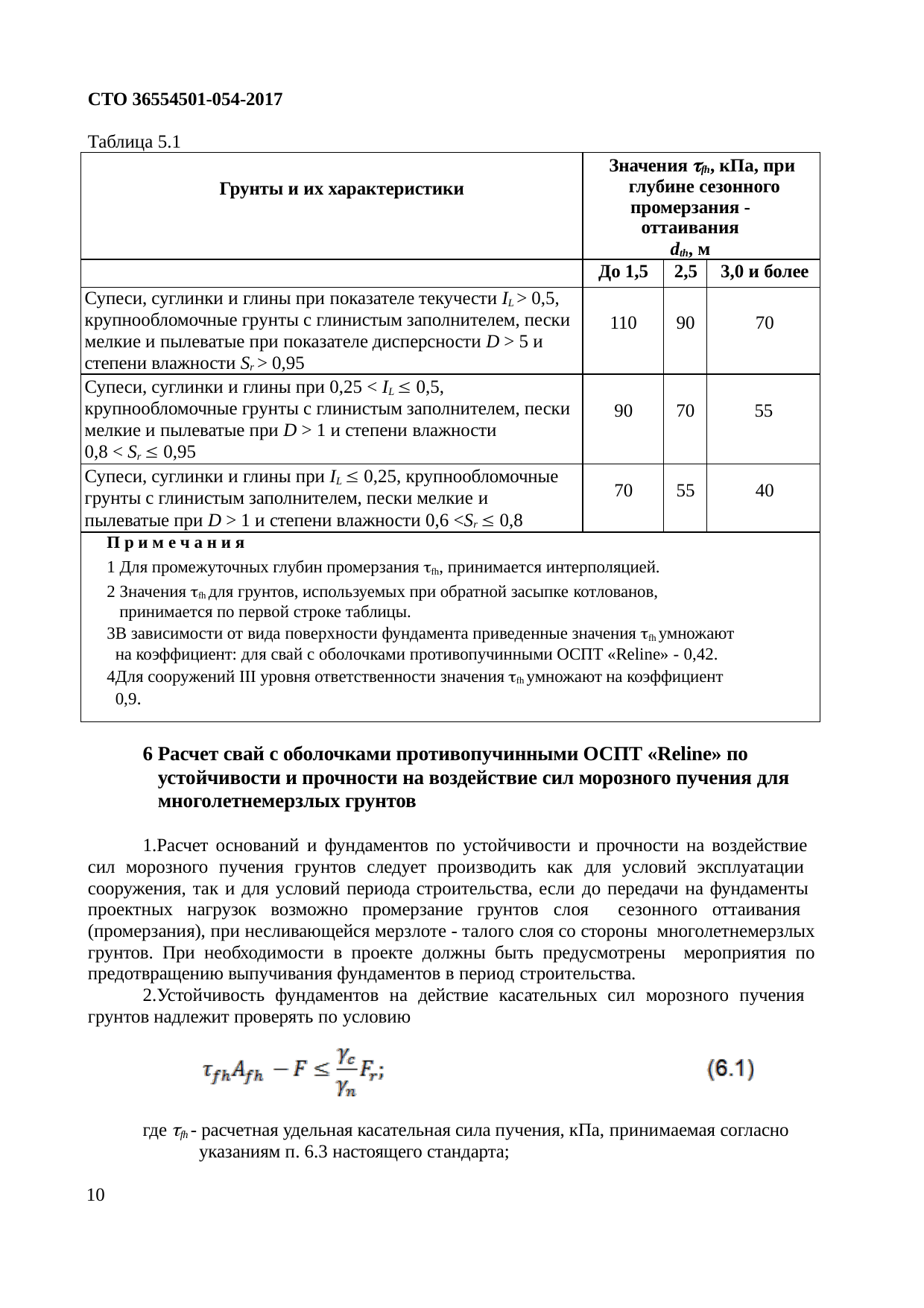

СТО 36554501-054-2017

Таблица 5.1
| Грунты и их характеристики | Значения τfh, кПа, при глубине сезонного промерзания - оттаивания dth, м |  |  |
| --- | --- | --- | --- |
|  | До 1,5 | 2,5 | 3,0 и более |
| Супеси, суглинки и глины при показателе текучести IL > 0,5, крупнообломочные грунты с глинистым заполнителем, пески мелкие и пылеватые при показателе дисперсности D > 5 и степени влажности Sr > 0,95 | 110 | 90 | 70 |
| Супеси, суглинки и глины при 0,25 < IL ≤ 0,5, крупнообломочные грунты с глинистым заполнителем, пески мелкие и пылеватые при D > 1 и степени влажности 0,8 < Sr ≤ 0,95 | 90 | 70 | 55 |
| Супеси, суглинки и глины при IL ≤ 0,25, крупнообломочные грунты с глинистым заполнителем, пески мелкие и пылеватые при D > 1 и степени влажности 0,6 <Sr ≤ 0,8 | 70 | 55 | 40 |
| П р и м е ч а н и я 1 Для промежуточных глубин промерзания τfh, принимается интерполяцией. 2 Значения τfh для грунтов, используемых при обратной засыпке котлованов, принимается по первой строке таблицы. В зависимости от вида поверхности фундамента приведенные значения τfh умножают на коэффициент: для свай с оболочками противопучинными ОСПТ «Reline» - 0,42. Для сооружений III уровня ответственности значения τfh умножают на коэффициент 0,9. |  |  |  |
Расчет свай с оболочками противопучинными ОСПТ «Reline» по
устойчивости и прочности на воздействие сил морозного пучения для  многолетнемерзлых грунтов

Расчет оснований и фундаментов по устойчивости и прочности на воздействие  сил морозного пучения грунтов следует производить как для условий эксплуатации  сооружения, так и для условий периода строительства, если до передачи на фундаменты  проектных нагрузок возможно промерзание грунтов слоя  сезонного оттаивания  (промерзания), при несливающейся мерзлоте - талого слоя со стороны  многолетнемерзлых грунтов. При необходимости в проекте должны быть предусмотрены  мероприятия по предотвращению выпучивания фундаментов в период строительства.
Устойчивость фундаментов на действие касательных сил морозного пучения  грунтов надлежит проверять по условию

где τfh - расчетная удельная касательная сила пучения, кПа, принимаемая согласно  указаниям п. 6.3 настоящего стандарта;

10